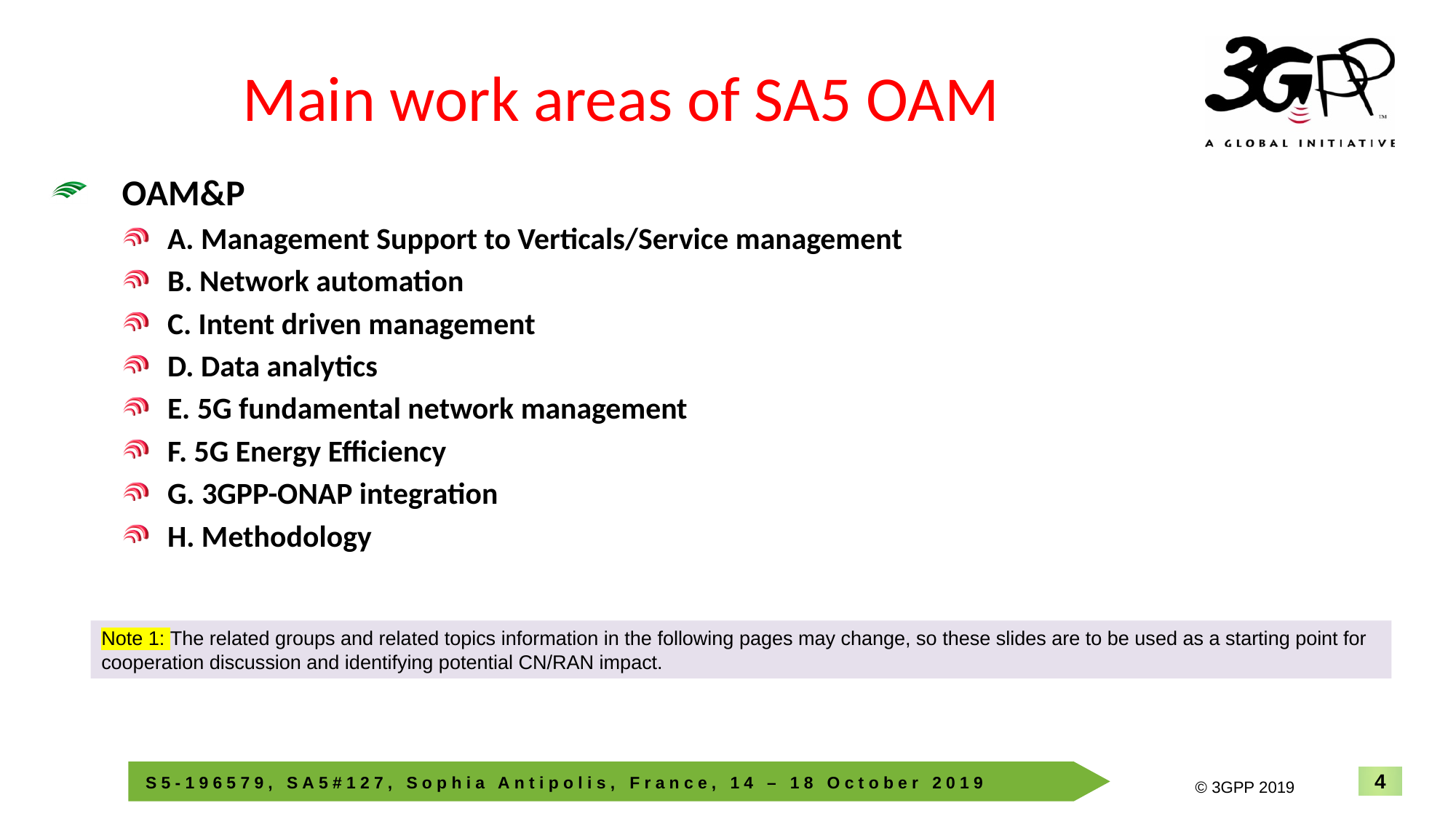

# Main work areas of SA5 OAM
OAM&P
A. Management Support to Verticals/Service management
B. Network automation
C. Intent driven management
D. Data analytics
E. 5G fundamental network management
F. 5G Energy Efficiency
G. 3GPP-ONAP integration
H. Methodology
Note 1: The related groups and related topics information in the following pages may change, so these slides are to be used as a starting point for cooperation discussion and identifying potential CN/RAN impact.